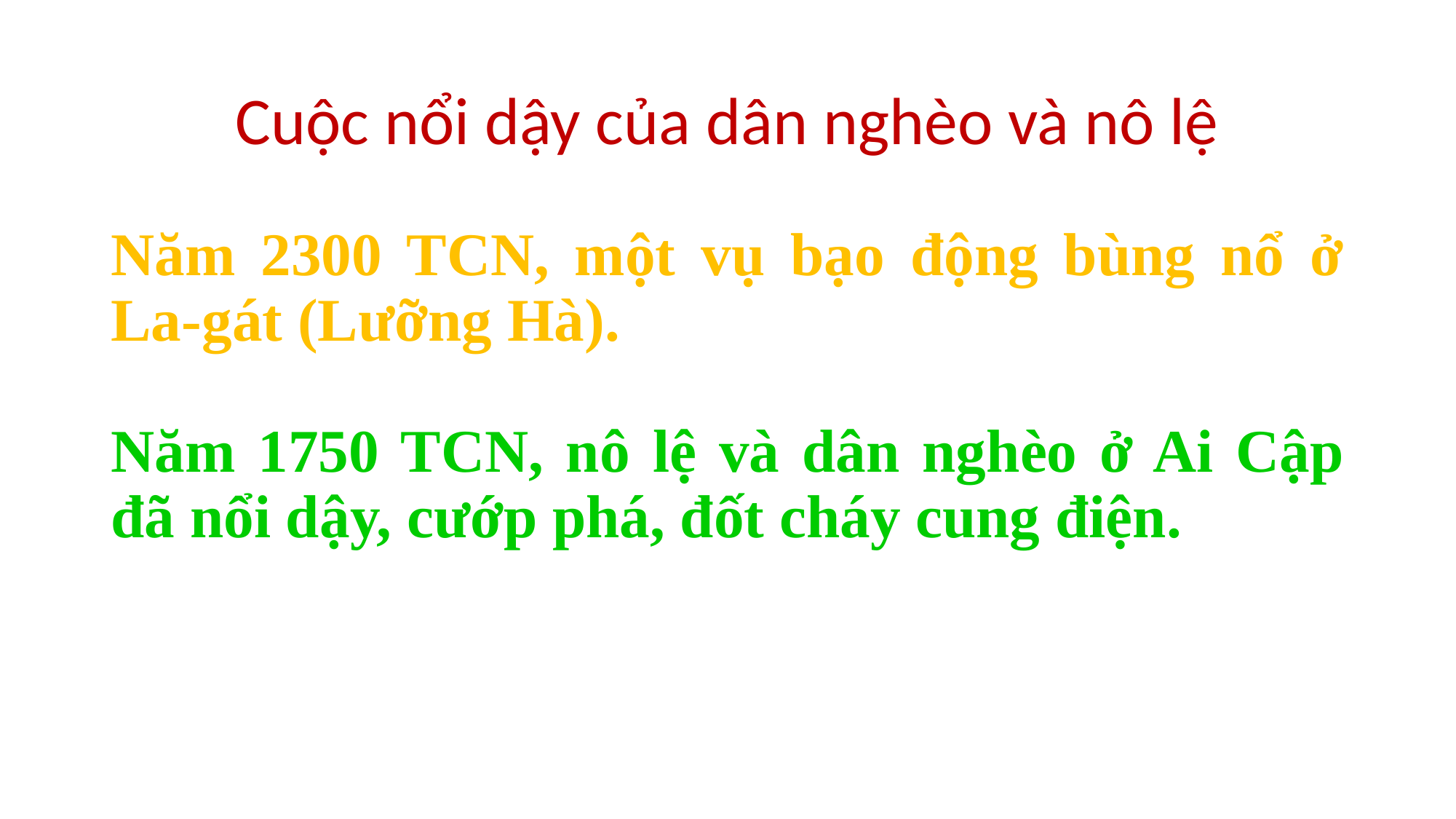

# Cuộc nổi dậy của dân nghèo và nô lệ
Năm 2300 TCN, một vụ bạo động bùng nổ ở La-gát (Lưỡng Hà).

Năm 1750 TCN, nô lệ và dân nghèo ở Ai Cập đã nổi dậy, cướp phá, đốt cháy cung điện.